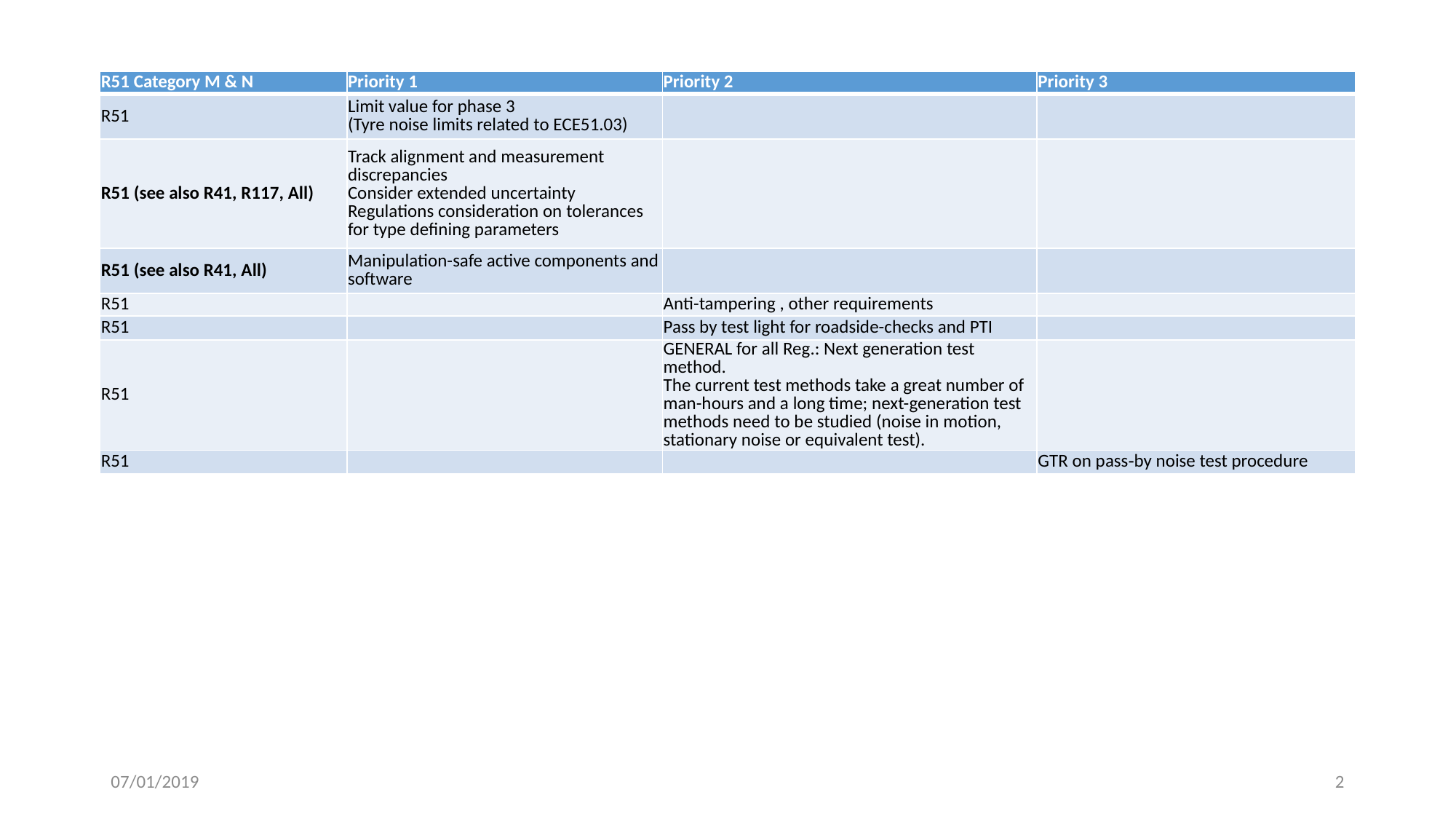

| R51 Category M & N | Priority 1 | Priority 2 | Priority 3 |
| --- | --- | --- | --- |
| R51 | Limit value for phase 3 (Tyre noise limits related to ECE51.03) |  |  |
| R51 (see also R41, R117, All) | Track alignment and measurement discrepancies Consider extended uncertainty Regulations consideration on tolerances for type defining parameters |  |  |
| R51 (see also R41, All) | Manipulation-safe active components and software |  |  |
| R51 |  | Anti-tampering , other requirements |  |
| R51 |  | Pass by test light for roadside-checks and PTI |  |
| R51 |  | GENERAL for all Reg.: Next generation test method. The current test methods take a great number of man-hours and a long time; next-generation test methods need to be studied (noise in motion, stationary noise or equivalent test). |  |
| R51 |  |  | GTR on pass‐by noise test procedure |
07/01/2019

2